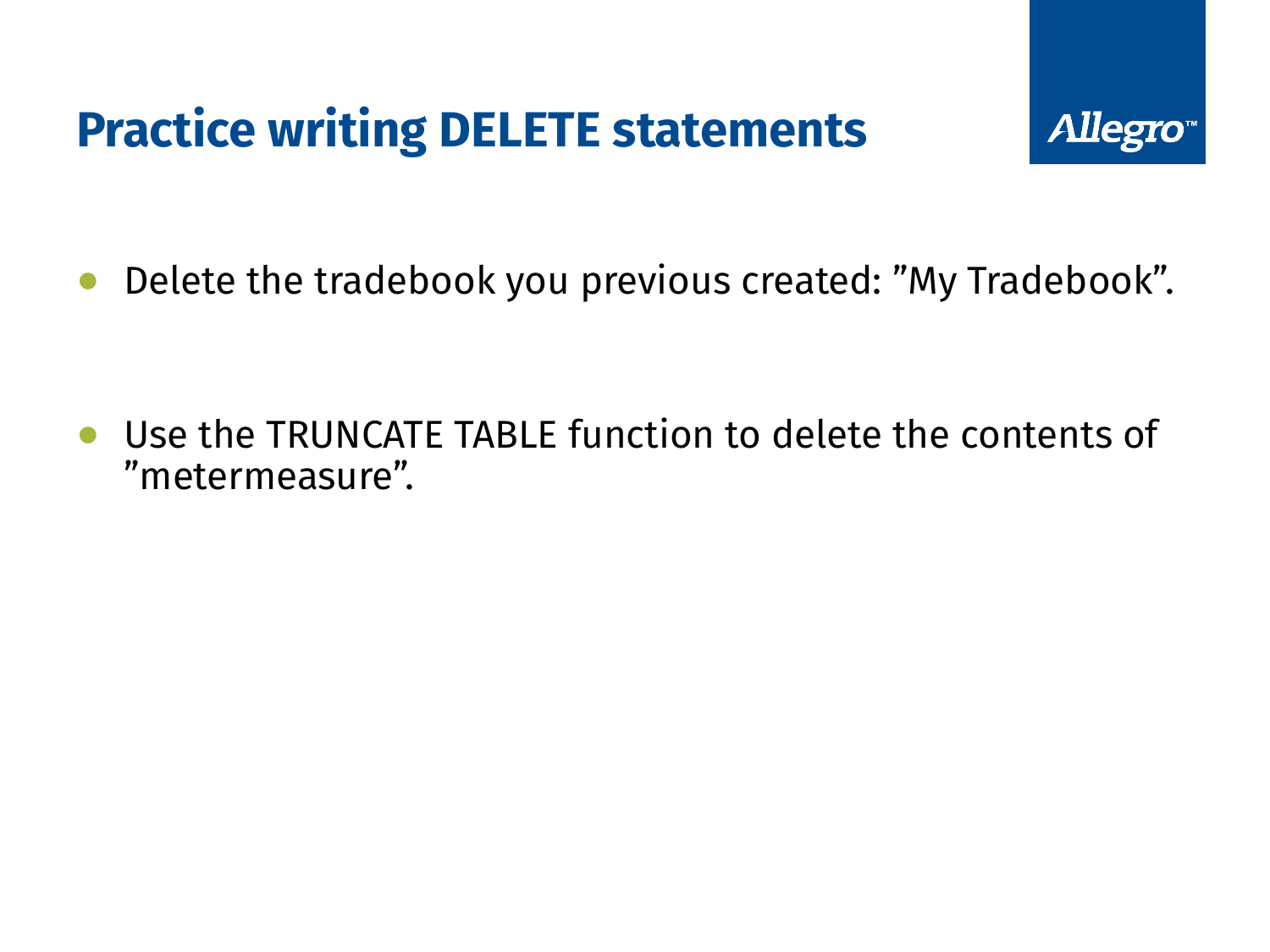

# Practice writing DELETE statements

Delete the tradebook you previous created: ”My Tradebook”.

Use the TRUNCATE TABLE function to delete the contents of ”metermeasure”.